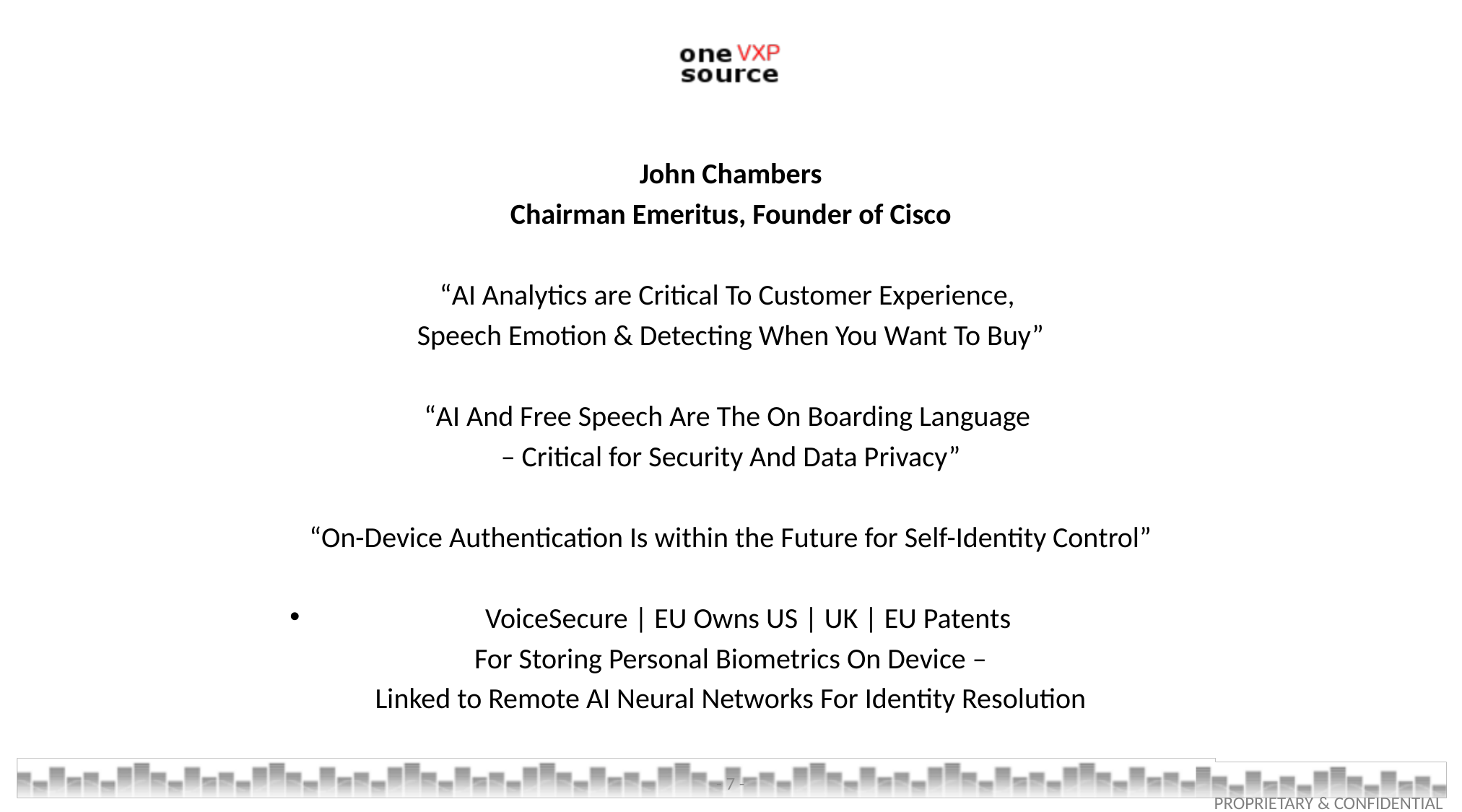

John Chambers
Chairman Emeritus, Founder of Cisco

“AI Analytics are Critical To Customer Experience,
Speech Emotion & Detecting When You Want To Buy”

“AI And Free Speech Are The On Boarding Language
– Critical for Security And Data Privacy”

“On-Device Authentication Is within the Future for Self-Identity Control”

VoiceSecure | EU Owns US | UK | EU Patents
For Storing Personal Biometrics On Device –
Linked to Remote AI Neural Networks For Identity Resolution
- 7 -
PROPRIETARY & CONFIDENTIAL